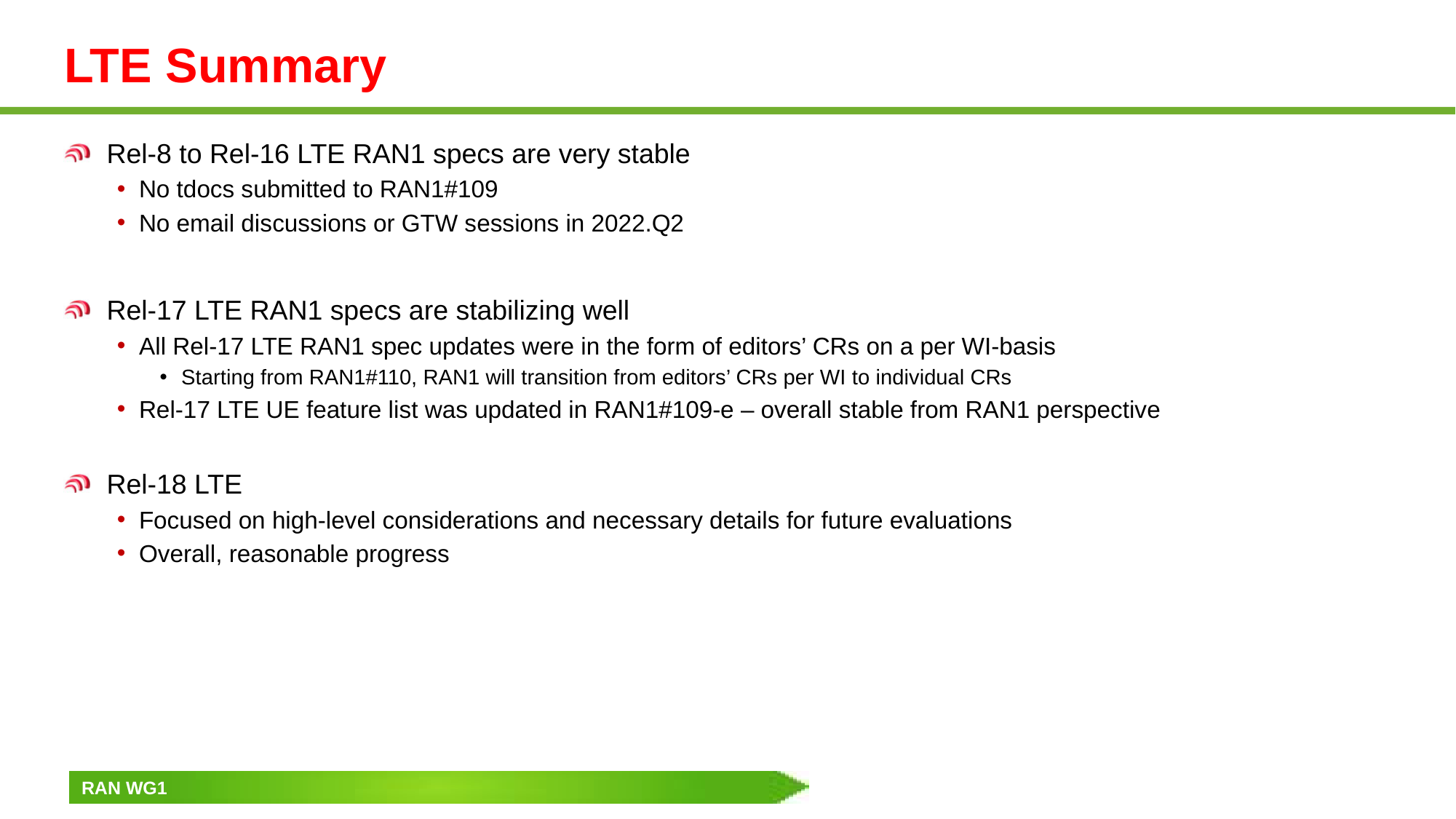

# LTE Summary
Rel-8 to Rel-16 LTE RAN1 specs are very stable
No tdocs submitted to RAN1#109
No email discussions or GTW sessions in 2022.Q2

Rel-17 LTE RAN1 specs are stabilizing well
All Rel-17 LTE RAN1 spec updates were in the form of editors’ CRs on a per WI-basis
Starting from RAN1#110, RAN1 will transition from editors’ CRs per WI to individual CRs
Rel-17 LTE UE feature list was updated in RAN1#109-e – overall stable from RAN1 perspective

Rel-18 LTE
Focused on high-level considerations and necessary details for future evaluations
Overall, reasonable progress